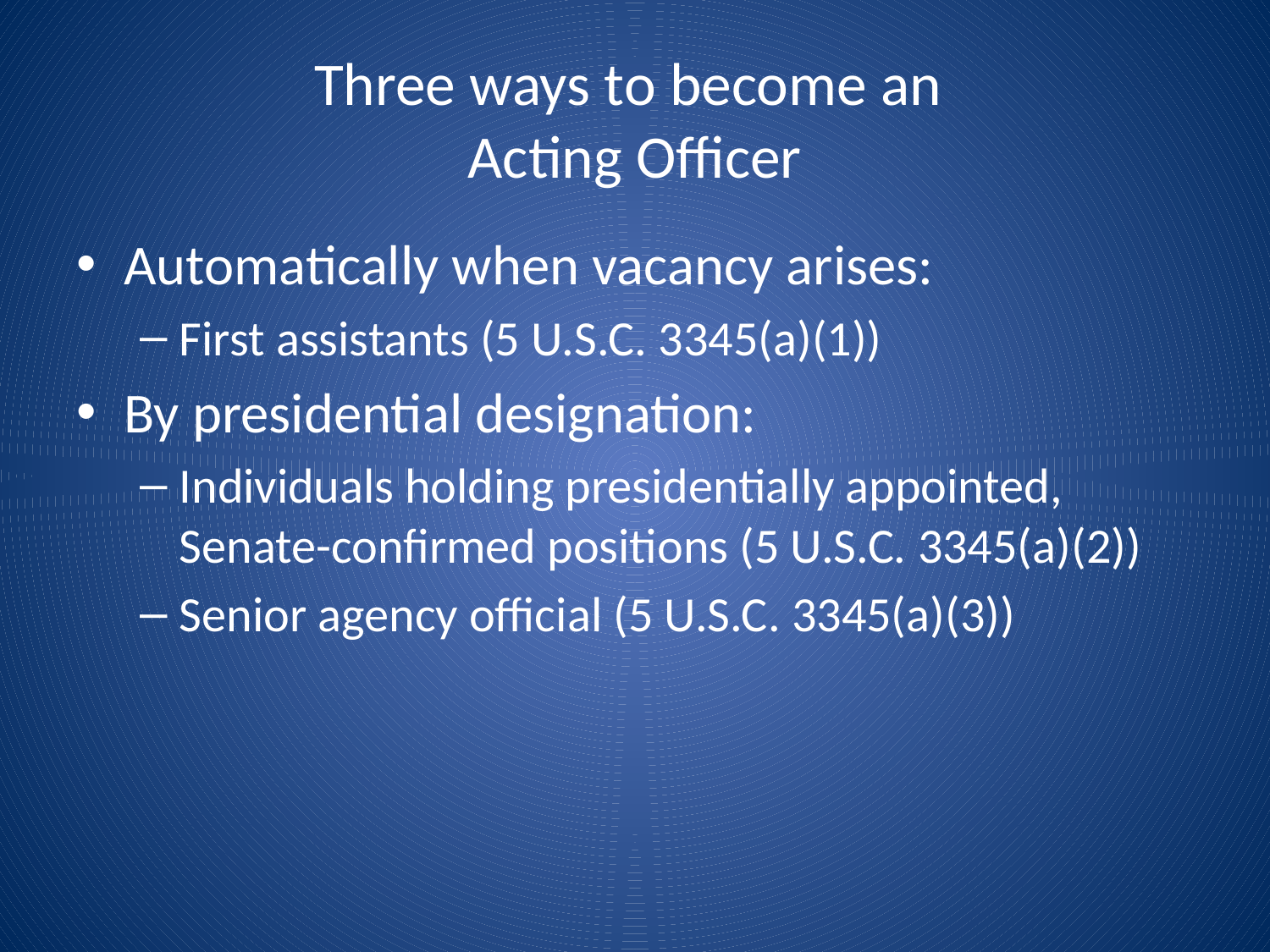

# Three ways to become an Acting Officer
Automatically when vacancy arises:
First assistants (5 U.S.C. 3345(a)(1))
By presidential designation:
Individuals holding presidentially appointed, Senate-confirmed positions (5 U.S.C. 3345(a)(2))
Senior agency official (5 U.S.C. 3345(a)(3))